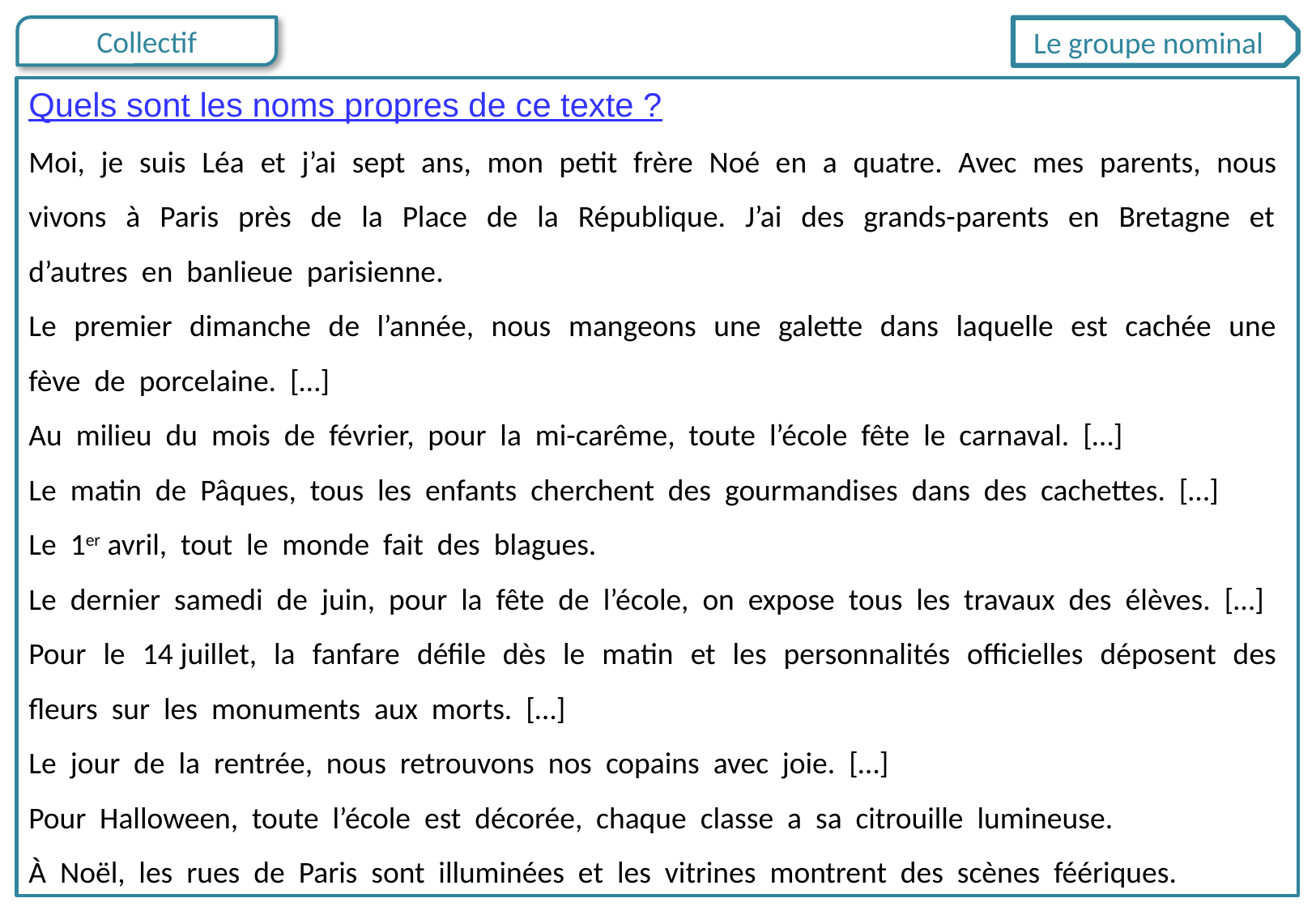

Le groupe nominal
Quels sont les noms propres de ce texte ?
Moi,  je  suis  Léa  et  j’ai  sept  ans,  mon  petit  frère  Noé  en  a  quatre.  Avec  mes  parents,  nous  vivons  à  Paris  près  de  la  Place  de  la  République.  J’ai  des  grands-parents  en  Bretagne  et  d’autres  en  banlieue  parisienne.
Le  premier  dimanche  de  l’année,  nous  mangeons  une  galette  dans  laquelle  est  cachée  une  fève  de  porcelaine.  […]
Au  milieu  du  mois  de  février,  pour  la  mi-carême,  toute  l’école  fête  le  carnaval.  […]
Le  matin  de  Pâques,  tous  les  enfants  cherchent  des  gourmandises  dans  des  cachettes.  […]
Le  1er avril,  tout  le  monde  fait  des  blagues.
Le  dernier  samedi  de  juin,  pour  la  fête  de  l’école,  on  expose  tous  les  travaux  des  élèves.  […]
Pour  le  14 juillet,  la  fanfare  défile  dès  le  matin  et  les  personnalités  officielles  déposent  des  fleurs  sur  les  monuments  aux  morts.  […]
Le  jour  de  la  rentrée,  nous  retrouvons  nos  copains  avec  joie.  […]
Pour  Halloween,  toute  l’école  est  décorée,  chaque  classe  a  sa  citrouille  lumineuse.
À  Noël,  les  rues  de  Paris  sont  illuminées  et  les  vitrines  montrent  des  scènes  féériques.